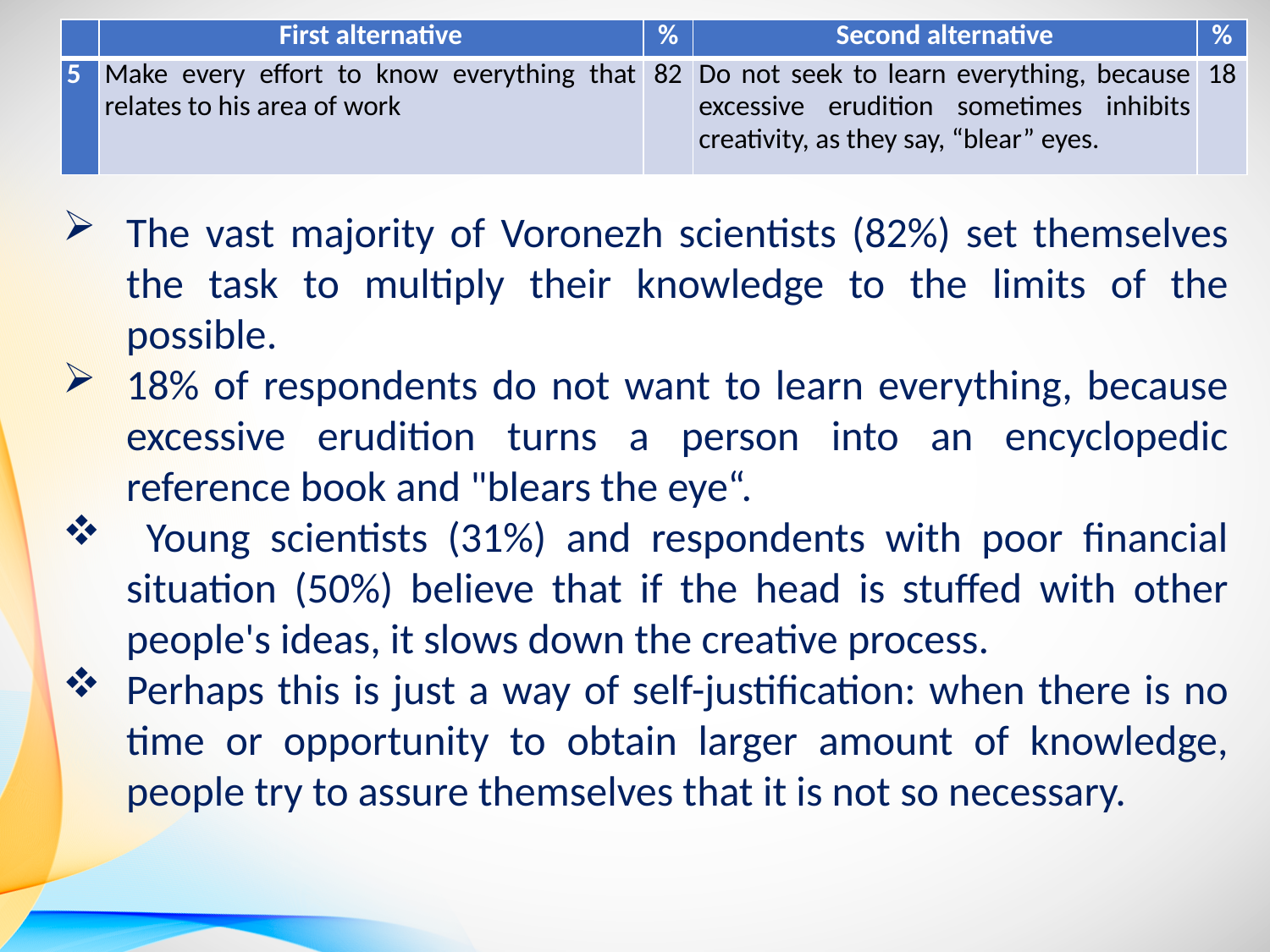

|  | First alternative | % | Second alternative | % |
| --- | --- | --- | --- | --- |
| 5 | Make every effort to know everything that relates to his area of work | 82 | Do not seek to learn everything, because excessive erudition sometimes inhibits creativity, as they say, “blear” eyes. | 18 |
The vast majority of Voronezh scientists (82%) set themselves the task to multiply their knowledge to the limits of the possible.
18% of respondents do not want to learn everything, because excessive erudition turns a person into an encyclopedic reference book and "blears the eye“.
 Young scientists (31%) and respondents with poor financial situation (50%) believe that if the head is stuffed with other people's ideas, it slows down the creative process.
Perhaps this is just a way of self-justification: when there is no time or opportunity to obtain larger amount of knowledge, people try to assure themselves that it is not so necessary.